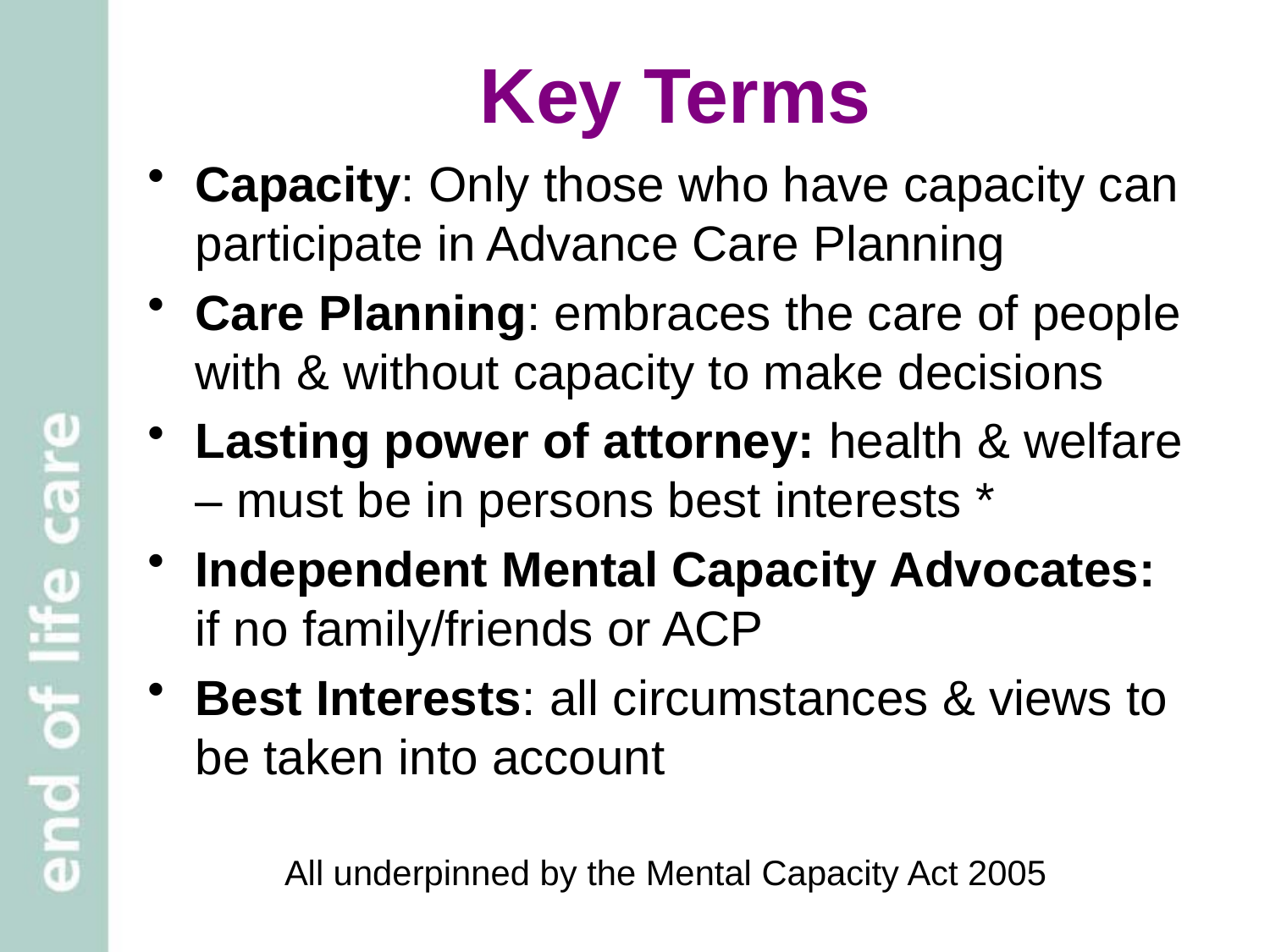

# Key Terms
Capacity: Only those who have capacity can participate in Advance Care Planning
Care Planning: embraces the care of people with & without capacity to make decisions
Lasting power of attorney: health & welfare – must be in persons best interests *
Independent Mental Capacity Advocates: if no family/friends or ACP
Best Interests: all circumstances & views to be taken into account

All underpinned by the Mental Capacity Act 2005